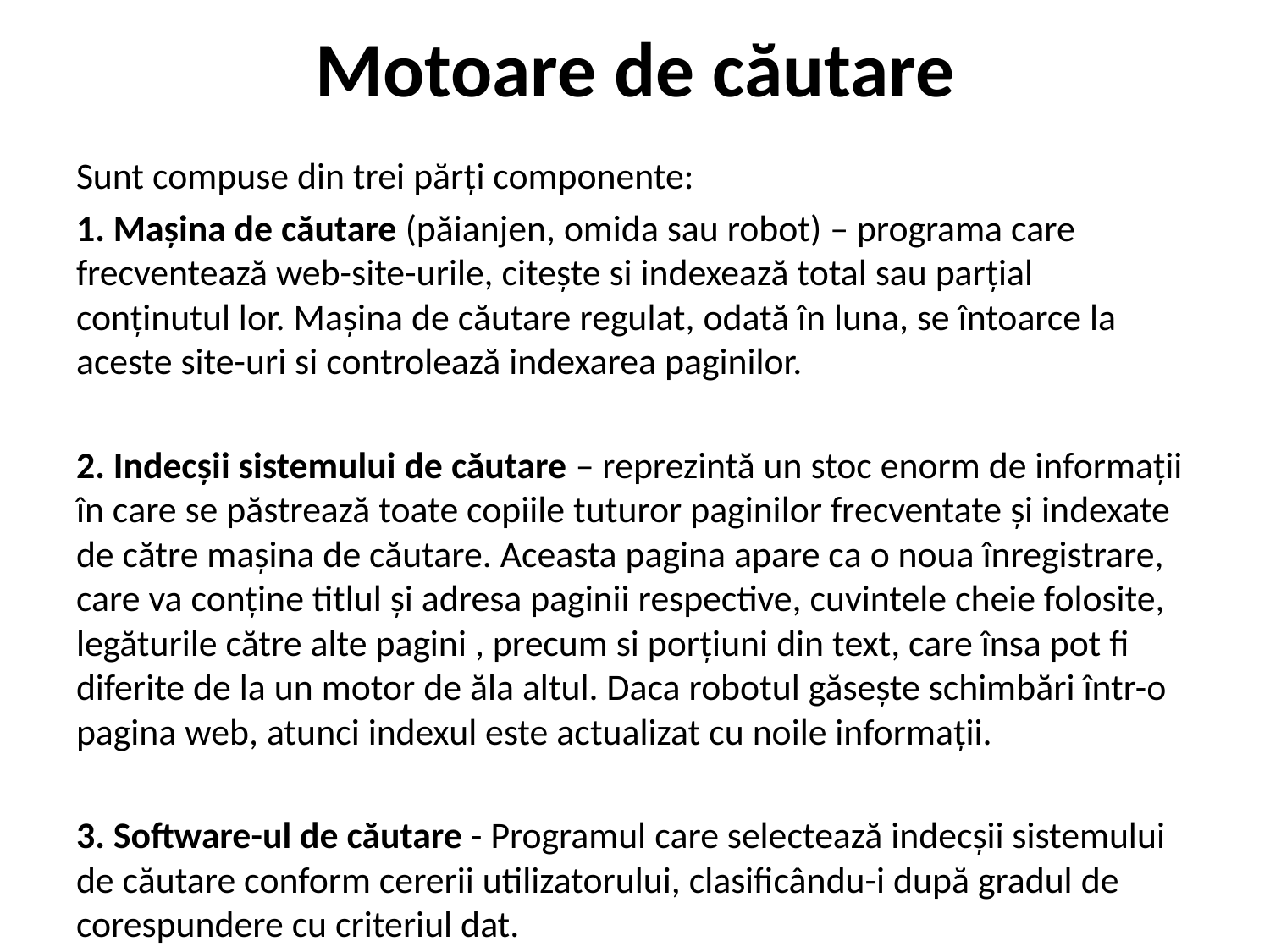

# Motoare de căutare
Sunt compuse din trei părți componente:
1. Mașina de căutare (păianjen, omida sau robot) – programa care frecventează web-site-urile, citește si indexează total sau parțial conținutul lor. Mașina de căutare regulat, odată în luna, se întoarce la aceste site-uri si controlează indexarea paginilor.

2. Indecșii sistemului de căutare – reprezintă un stoc enorm de informații în care se păstrează toate copiile tuturor paginilor frecventate și indexate de către mașina de căutare. Aceasta pagina apare ca o noua înregistrare, care va conține titlul și adresa paginii respective, cuvintele cheie folosite, legăturile către alte pagini , precum si porțiuni din text, care însa pot fi diferite de la un motor de ăla altul. Daca robotul găsește schimbări într-o pagina web, atunci indexul este actualizat cu noile informații.

3. Software-ul de căutare - Programul care selectează indecșii sistemului de căutare conform cererii utilizatorului, clasificându-i după gradul de corespundere cu criteriul dat.